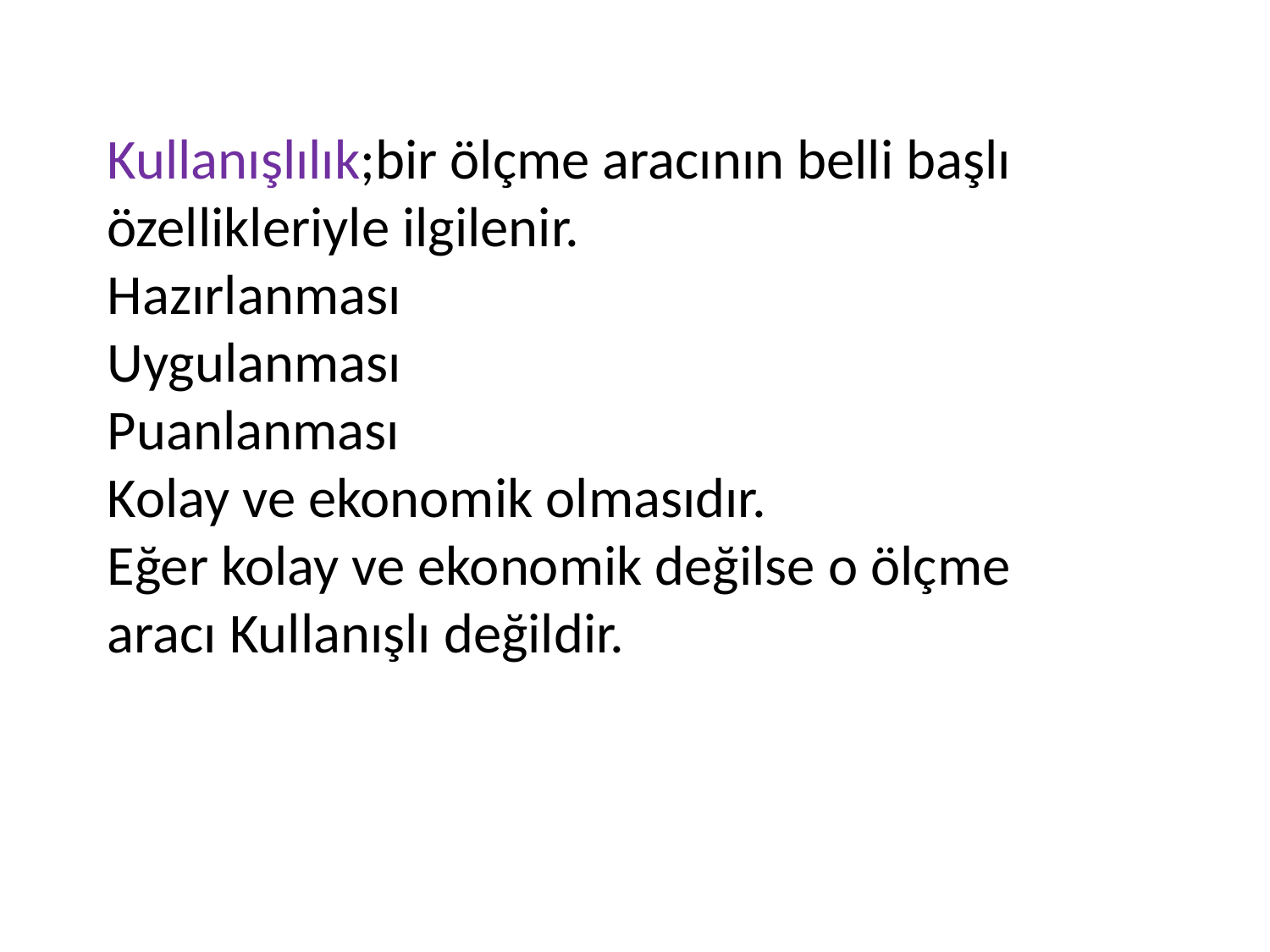

Kullanışlılık;bir ölçme aracının belli başlı özellikleriyle ilgilenir.
Hazırlanması
Uygulanması
Puanlanması
Kolay ve ekonomik olmasıdır.
Eğer kolay ve ekonomik değilse o ölçme aracı Kullanışlı değildir.